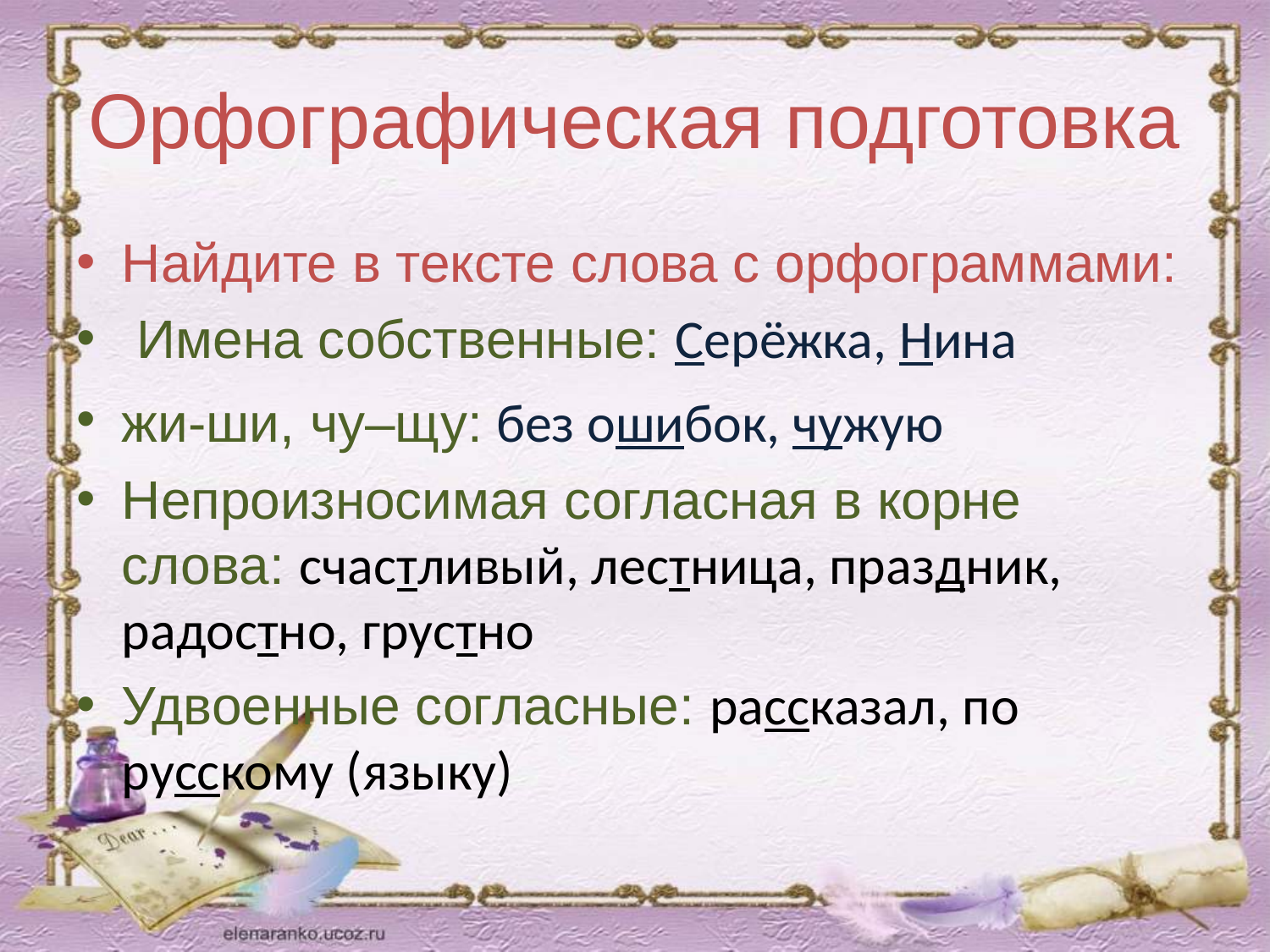

# Орфографическая подготовка
Найдите в тексте слова с орфограммами:
 Имена собственные: Серёжка, Нина
жи-ши, чу–щу: без ошибок, чужую
Непроизносимая согласная в корне слова: счастливый, лестница, праздник, радостно, грустно
Удвоенные согласные: рассказал, по русскому (языку)